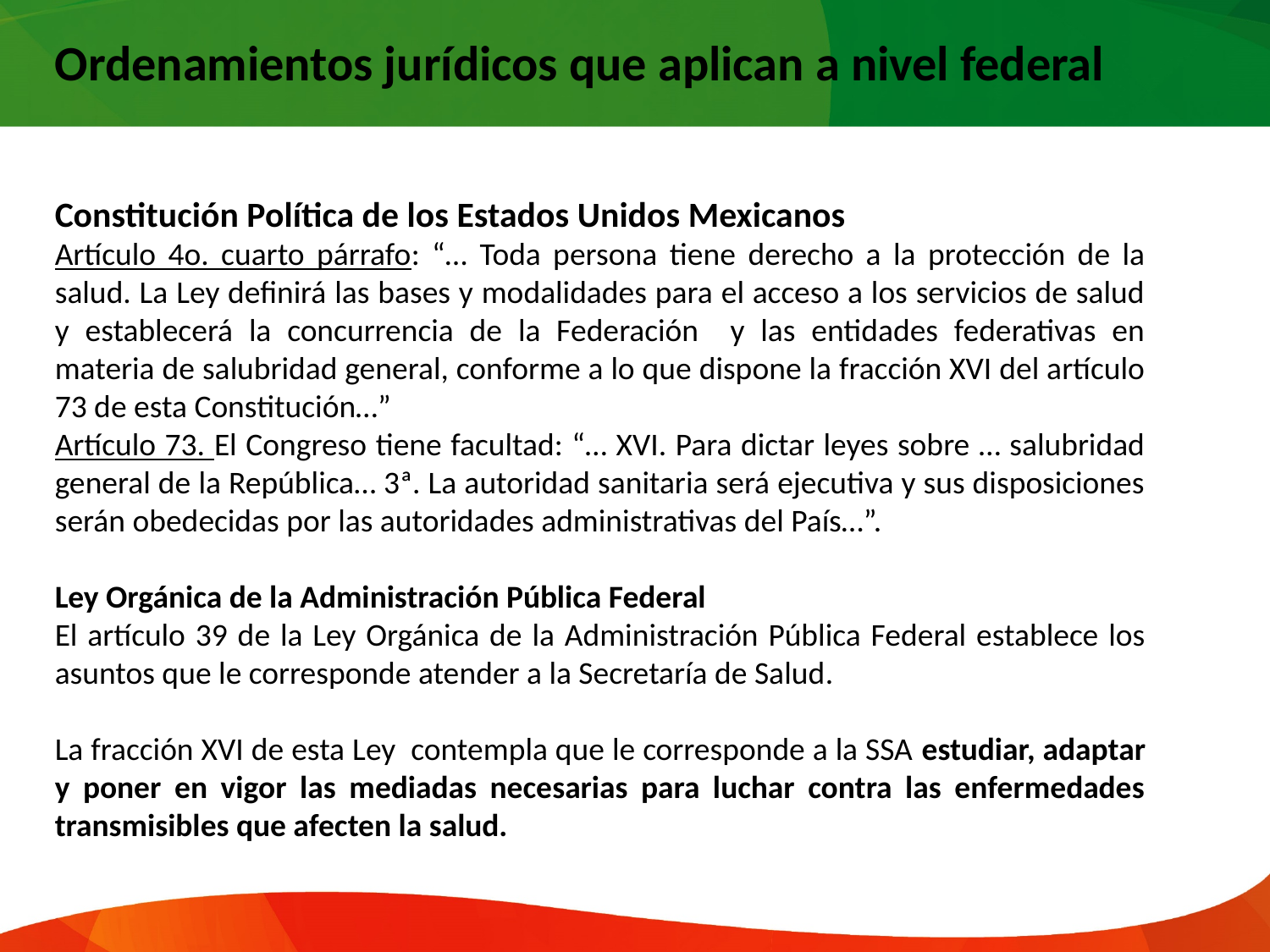

Ordenamientos jurídicos que aplican a nivel federal
Constitución Política de los Estados Unidos Mexicanos
Artículo 4o. cuarto párrafo: “… Toda persona tiene derecho a la protección de la salud. La Ley definirá las bases y modalidades para el acceso a los servicios de salud y establecerá la concurrencia de la Federación  y las entidades federativas en materia de salubridad general, conforme a lo que dispone la fracción XVI del artículo 73 de esta Constitución…”
Artículo 73. El Congreso tiene facultad: “… XVI. Para dictar leyes sobre … salubridad general de la República… 3ª. La autoridad sanitaria será ejecutiva y sus disposiciones serán obedecidas por las autoridades administrativas del País…”.

Ley Orgánica de la Administración Pública Federal
El artículo 39 de la Ley Orgánica de la Administración Pública Federal establece los asuntos que le corresponde atender a la Secretaría de Salud.

La fracción XVI de esta Ley  contempla que le corresponde a la SSA estudiar, adaptar y poner en vigor las mediadas necesarias para luchar contra las enfermedades transmisibles que afecten la salud.